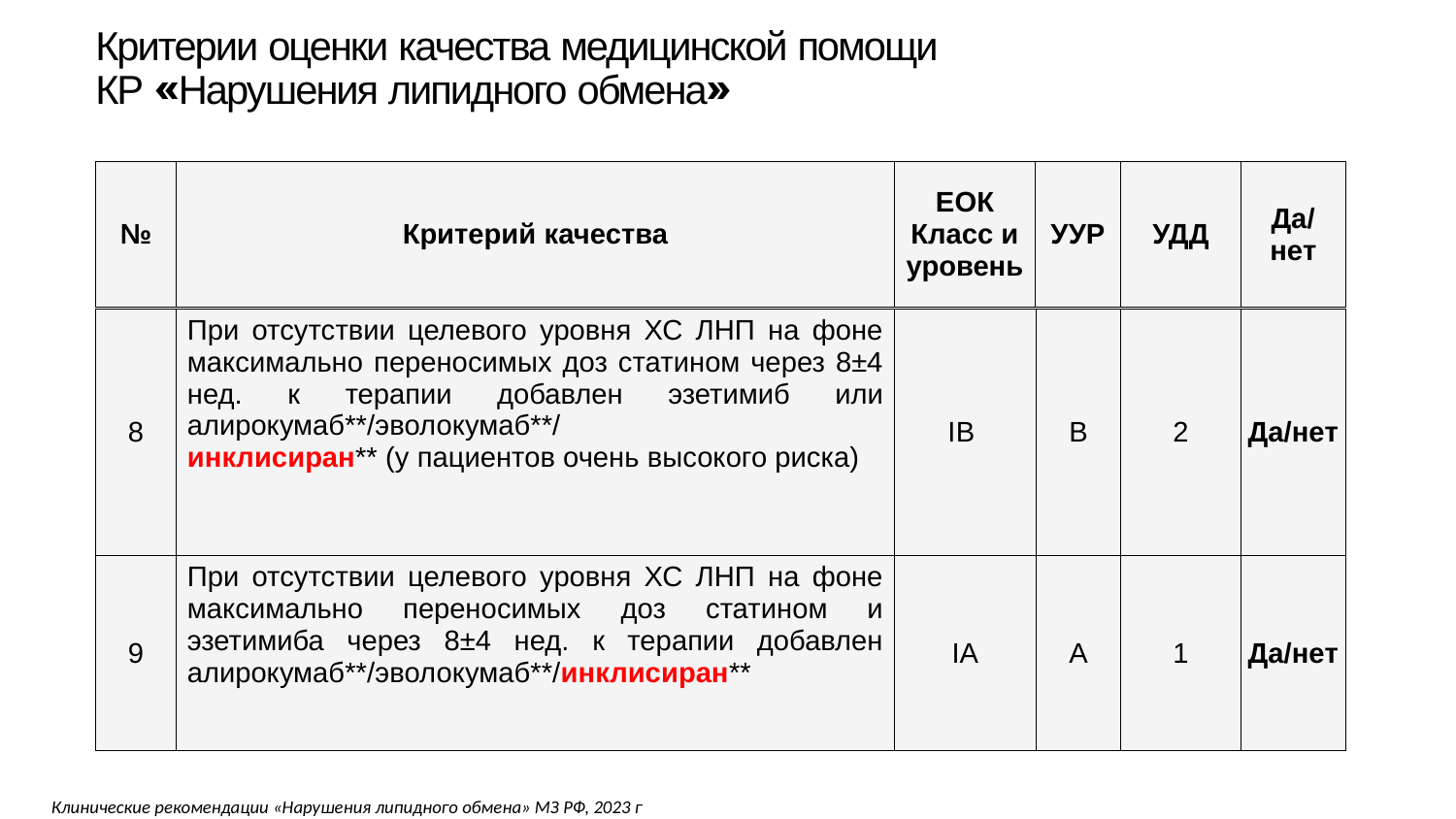

# Критерии оценки качества медицинской помощи КР «Нарушения липидного обмена»
| № | Критерий качества | EОК Класс и уровень | УУР | УДД | Да/ нет |
| --- | --- | --- | --- | --- | --- |
| 8 | При отсутствии целевого уровня ХС ЛНП на фоне максимально переносимых доз статином через 8±4 нед. к терапии добавлен эзетимиб или алирокумаб\*\*/эволокумаб\*\*/ инклисиран\*\* (у пациентов очень высокого риска) | IВ | В | 2 | Да/нет |
| --- | --- | --- | --- | --- | --- |
| 9 | При отсутствии целевого уровня ХС ЛНП на фоне максимально переносимых доз статином и эзетимиба через 8±4 нед. к терапии добавлен алирокумаб\*\*/эволокумаб\*\*/инклисиран\*\* | IA | A | 1 | Да/нет |
Клинические рекомендации «Нарушения липидного обмена» МЗ РФ, 2023 г